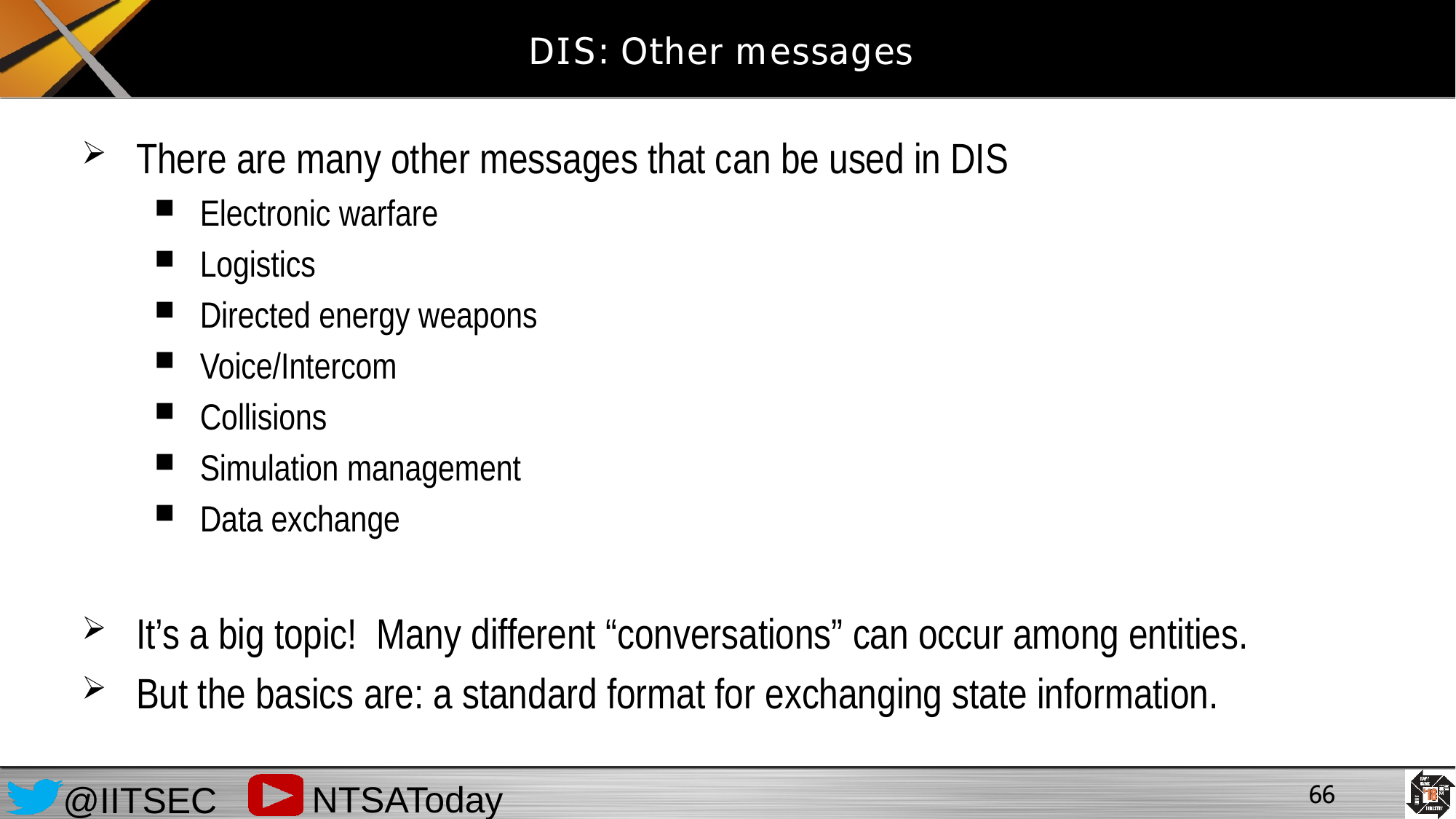

# DIS: Other messages
There are many other messages that can be used in DIS
Electronic warfare
Logistics
Directed energy weapons
Voice/Intercom
Collisions
Simulation management
Data exchange

It’s a big topic!  Many different “conversations” can occur among entities.
But the basics are: a standard format for exchanging state information.
66